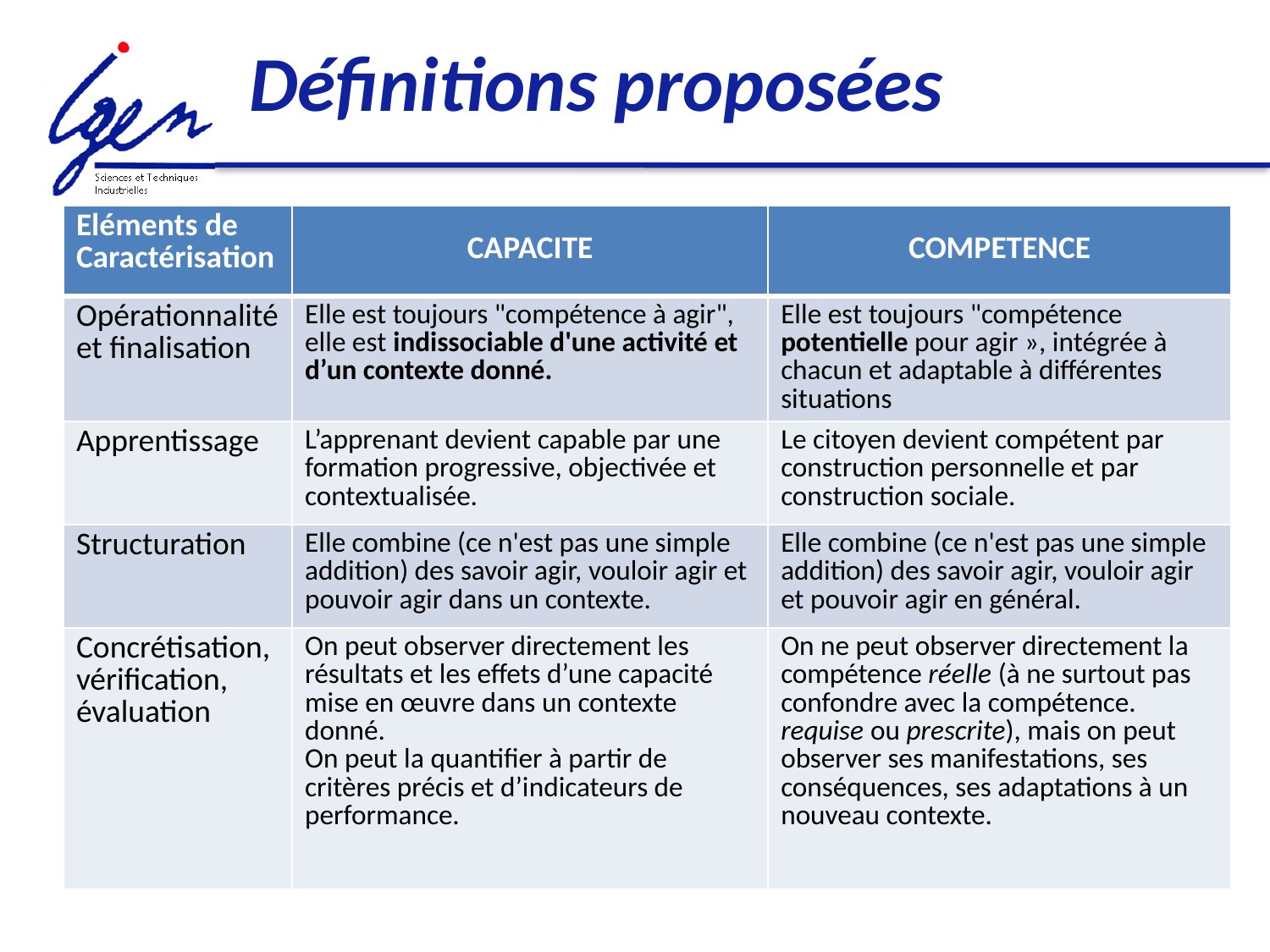

# Définitions proposées
| Eléments de Caractérisation | CAPACITE | COMPETENCE |
| --- | --- | --- |
| Opérationnalité et finalisation | Elle est toujours "compétence à agir", elle est indissociable d'une activité et d’un contexte donné. | Elle est toujours "compétence potentielle pour agir », intégrée à chacun et adaptable à différentes situations |
| Apprentissage | L’apprenant devient capable par une formation progressive, objectivée et contextualisée. | Le citoyen devient compétent par construction personnelle et par construction sociale. |
| Structuration | Elle combine (ce n'est pas une simple addition) des savoir agir, vouloir agir et pouvoir agir dans un contexte. | Elle combine (ce n'est pas une simple addition) des savoir agir, vouloir agir et pouvoir agir en général. |
| Concrétisation, vérification, évaluation | On peut observer directement les résultats et les effets d’une capacité mise en œuvre dans un contexte donné. On peut la quantifier à partir de critères précis et d’indicateurs de performance. | On ne peut observer directement la compétence réelle (à ne surtout pas confondre avec la compétence. requise ou prescrite), mais on peut observer ses manifestations, ses conséquences, ses adaptations à un nouveau contexte. |